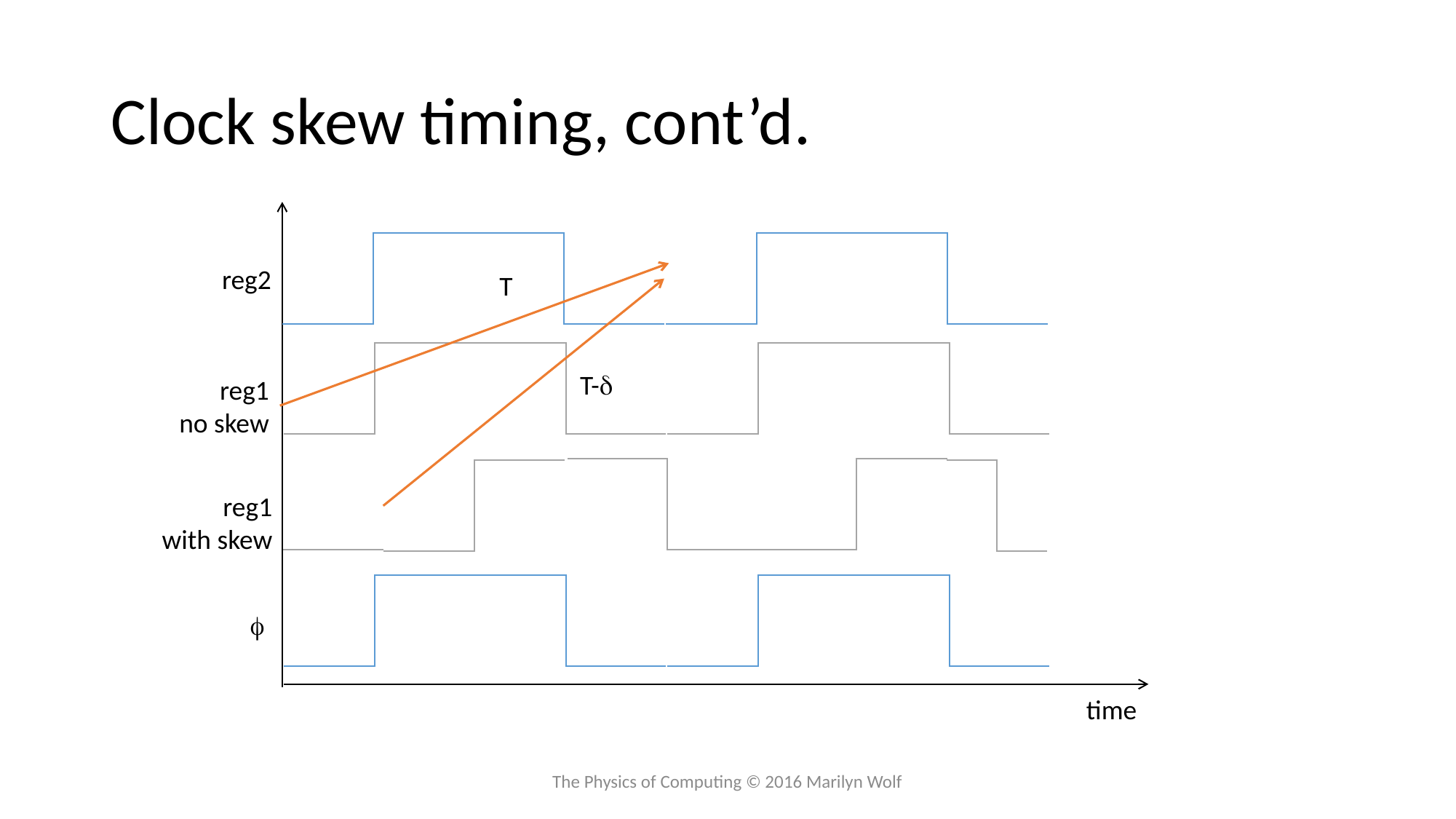

# Clock skew timing, cont’d.
reg2
T
T-δ
reg1
no skew
reg1
 with skew
φ
time
The Physics of Computing © 2016 Marilyn Wolf